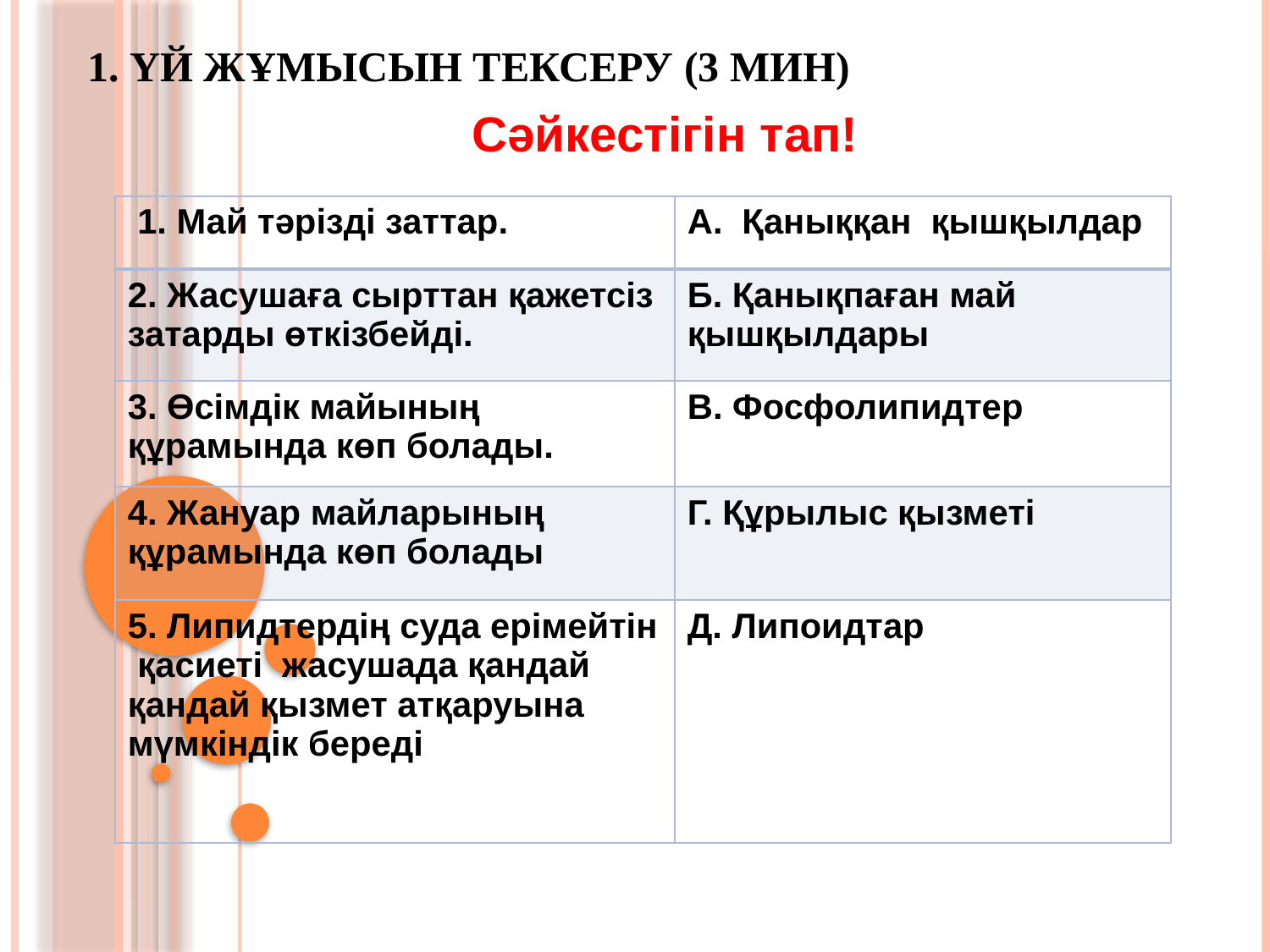

# 1. Үй жұмысын тексеру (3 мин)
Сәйкестігін тап!
| 1. Май тәрізді заттар. | А. Қаныққан қышқылдар |
| --- | --- |
| 2. Жасушаға сырттан қажетсіз затарды өткізбейді. | Б. Қанықпаған май қышқылдары |
| 3. Өсімдік майының құрамында көп болады. | В. Фосфолипидтер |
| 4. Жануар майларының құрамында көп болады | Г. Құрылыс қызметі |
| 5. Липидтердің суда ерімейтін қасиеті жасушада қандай қандай қызмет атқаруына мүмкіндік береді | Д. Липоидтар |